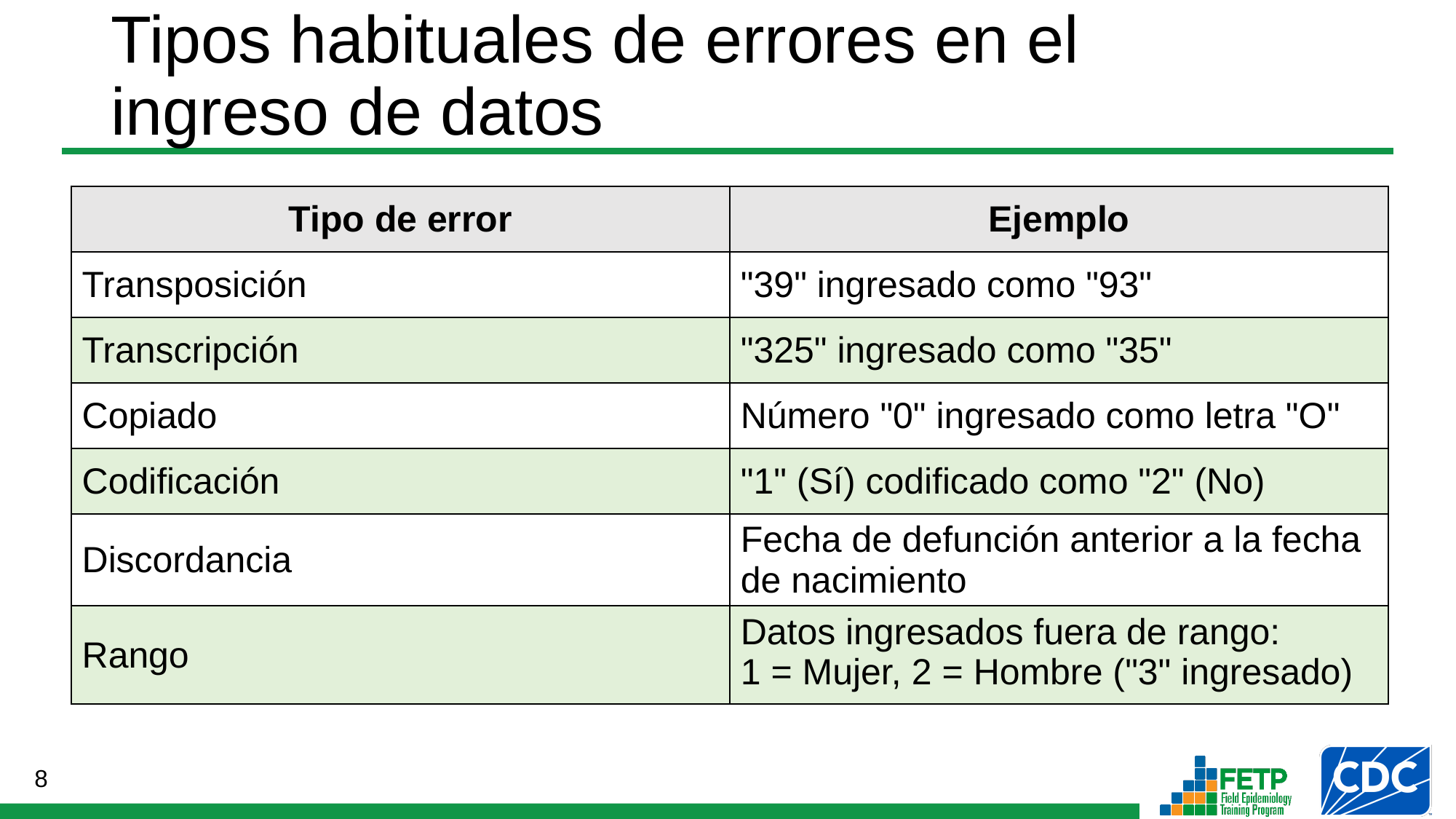

# Tipos habituales de errores en el ingreso de datos
| Tipo de error | Ejemplo |
| --- | --- |
| Transposición | "39" ingresado como "93" |
| Transcripción | "325" ingresado como "35" |
| Copiado | Número "0" ingresado como letra "O" |
| Codificación | "1" (Sí) codificado como "2" (No) |
| Discordancia | Fecha de defunción anterior a la fecha de nacimiento |
| Rango | Datos ingresados fuera de rango: 1 = Mujer, 2 = Hombre ("3" ingresado) |